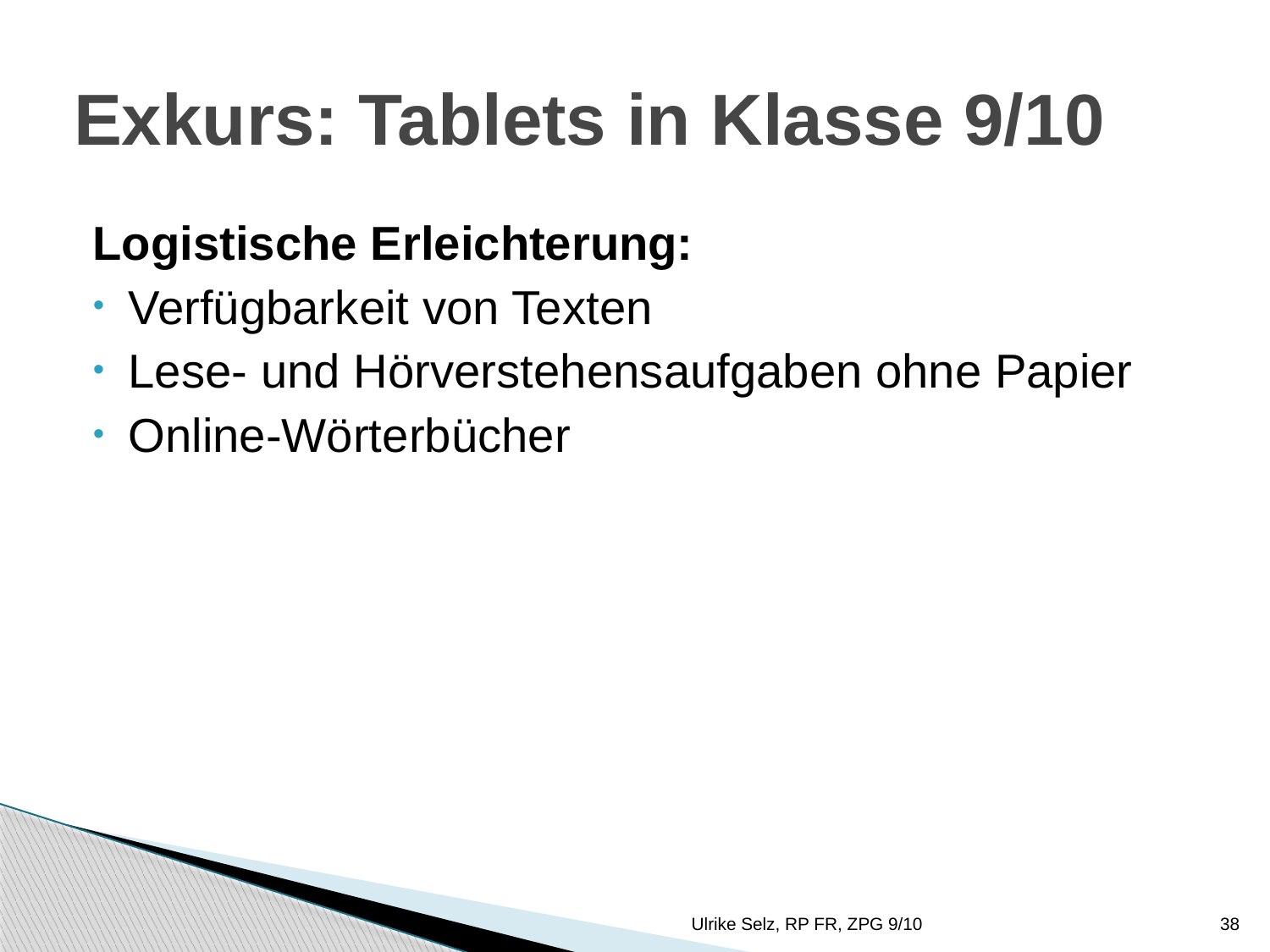

Exkurs: Tablets in Klasse 9/10
Logistische Erleichterung:
Verfügbarkeit von Texten
Lese- und Hörverstehensaufgaben ohne Papier
Online-Wörterbücher

Ulrike Selz, RP FR, ZPG 9/10
38